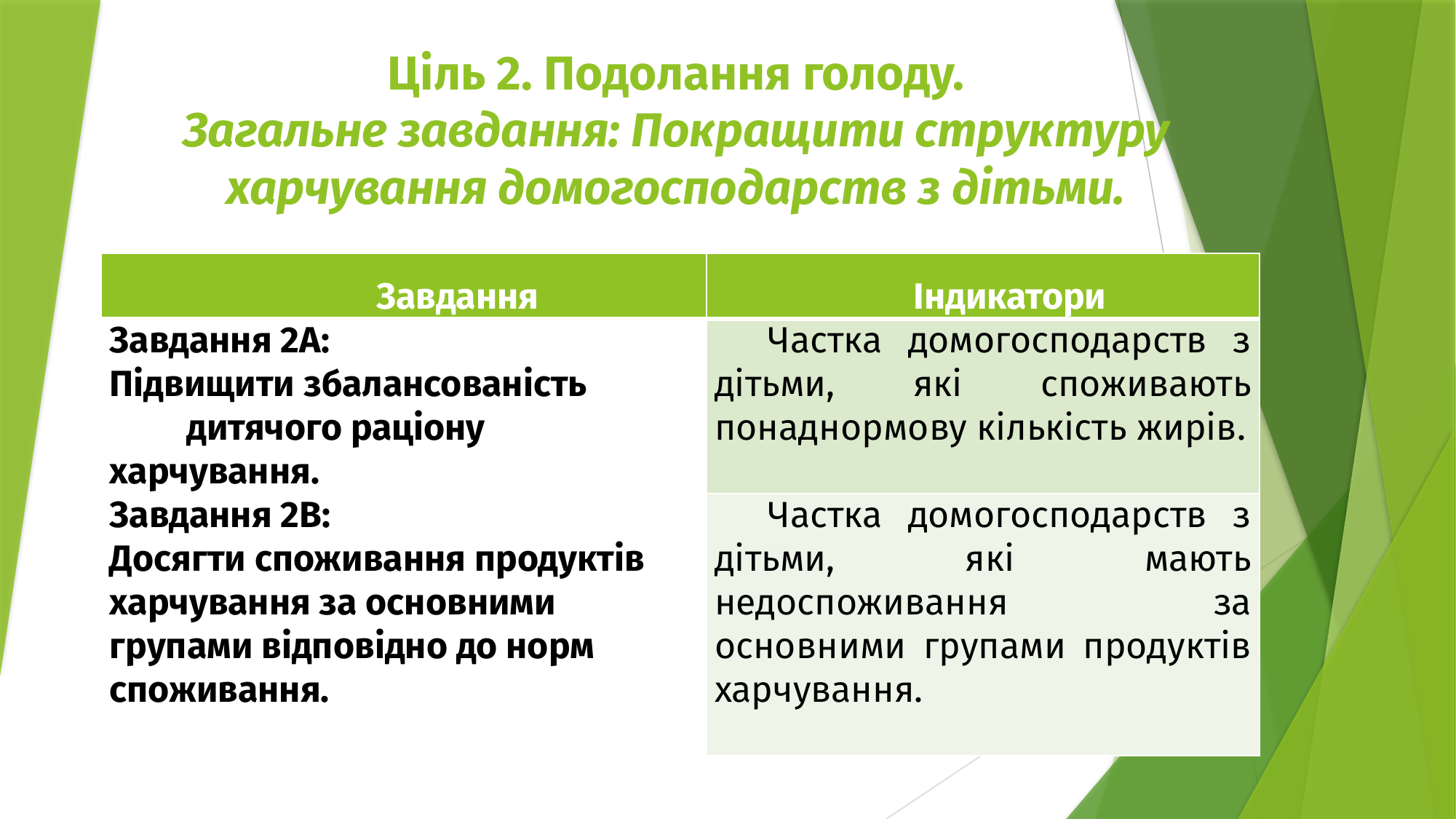

# Ціль 2. Подолання голоду. Загальне завдання: Покращити структуру харчування домогосподарств з дітьми.
| Завдання | Індикатори |
| --- | --- |
| Завдання 2А: Підвищити збалансованість дитячого раціону харчування. | Частка домогосподарств з дітьми, які споживають понаднормову кількість жирів. |
| Завдання 2В: Досягти споживання продуктів харчування за основними групами відповідно до норм споживання. | Частка домогосподарств з дітьми, які мають недоспоживання за основними групами продуктів харчування. |